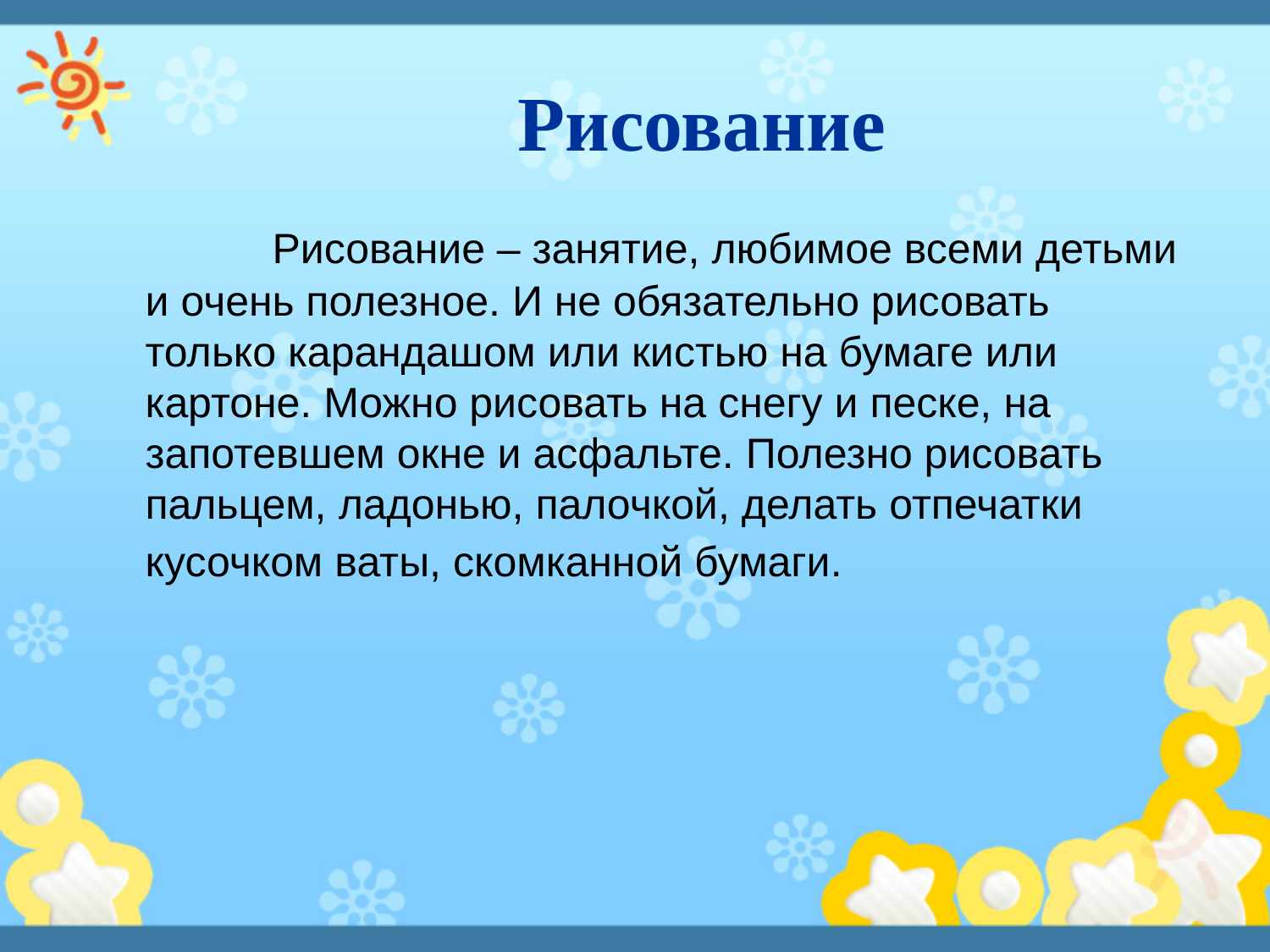

# Рисование
		Рисование – занятие, любимое всеми детьми и очень полезное. И не обязательно рисовать только карандашом или кистью на бумаге или картоне. Можно рисовать на снегу и песке, на запотевшем окне и асфальте. Полезно рисовать пальцем, ладонью, палочкой, делать отпечатки кусочком ваты, скомканной бумаги.